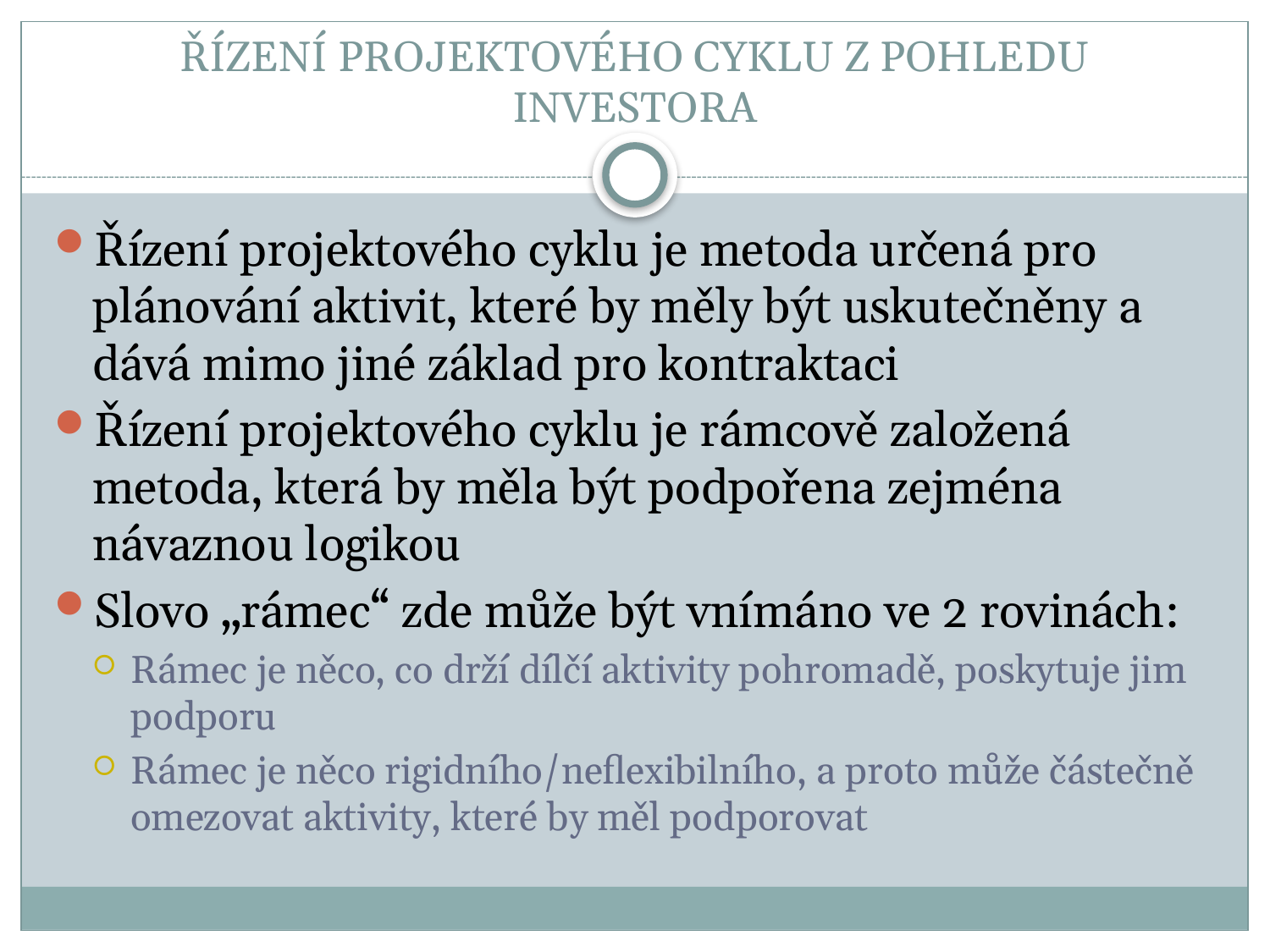

# ŘÍZENÍ PROJEKTOVÉHO CYKLU Z POHLEDU INVESTORA
Řízení projektového cyklu je metoda určená pro plánování aktivit, které by měly být uskutečněny a dává mimo jiné základ pro kontraktaci
Řízení projektového cyklu je rámcově založená metoda, která by měla být podpořena zejména návaznou logikou
Slovo „rámec“ zde může být vnímáno ve 2 rovinách:
Rámec je něco, co drží dílčí aktivity pohromadě, poskytuje jim podporu
Rámec je něco rigidního/neflexibilního, a proto může částečně omezovat aktivity, které by měl podporovat